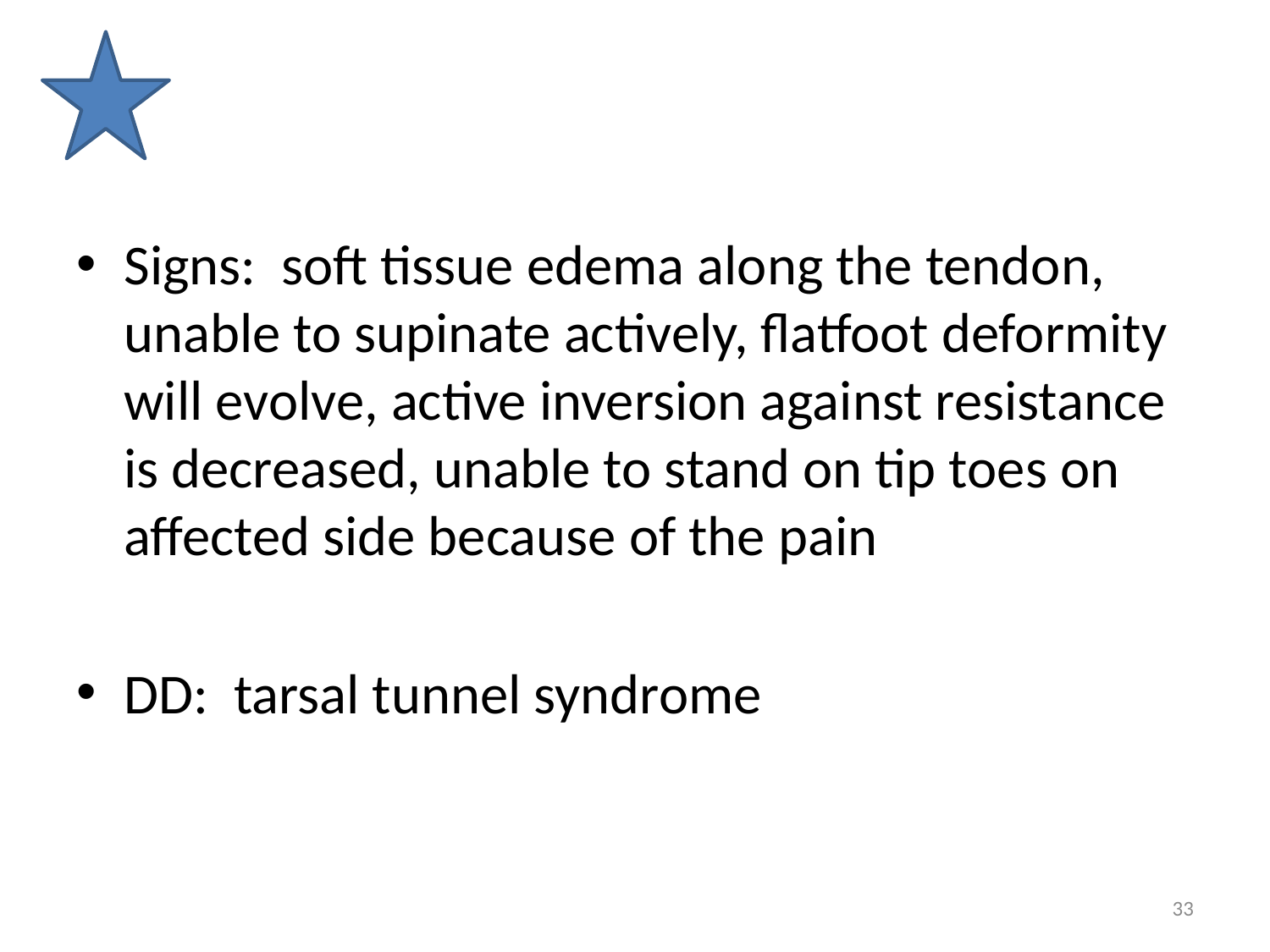

#
Signs:  soft tissue edema along the tendon, unable to supinate actively, flatfoot deformity will evolve, active inversion against resistance is decreased, unable to stand on tip toes on affected side because of the pain

DD:  tarsal tunnel syndrome
33